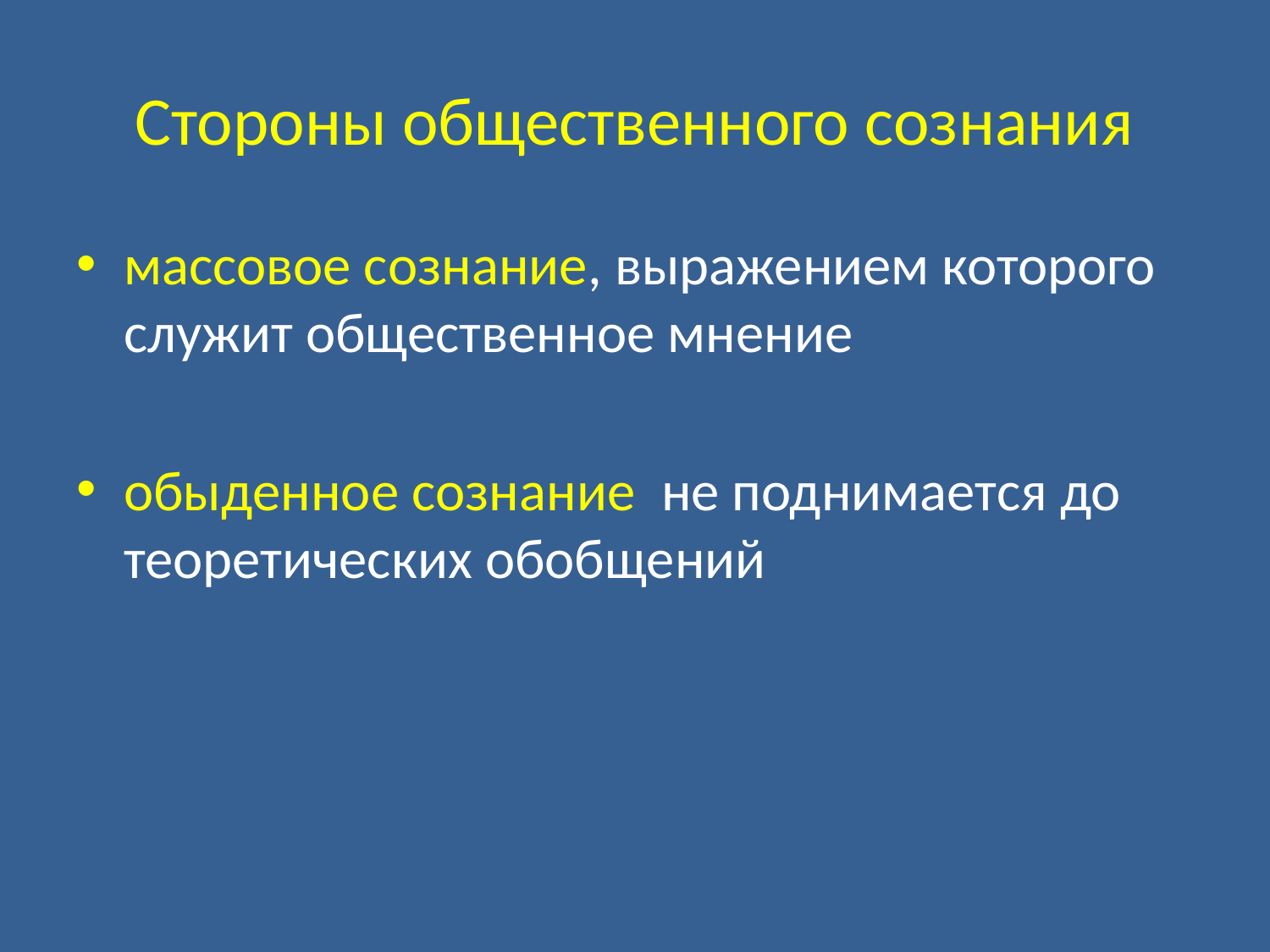

# Стороны общественного сознания
массовое сознание, выражением которого служит общественное мнение

обыденное сознание  не поднимается до теоретических обобщений